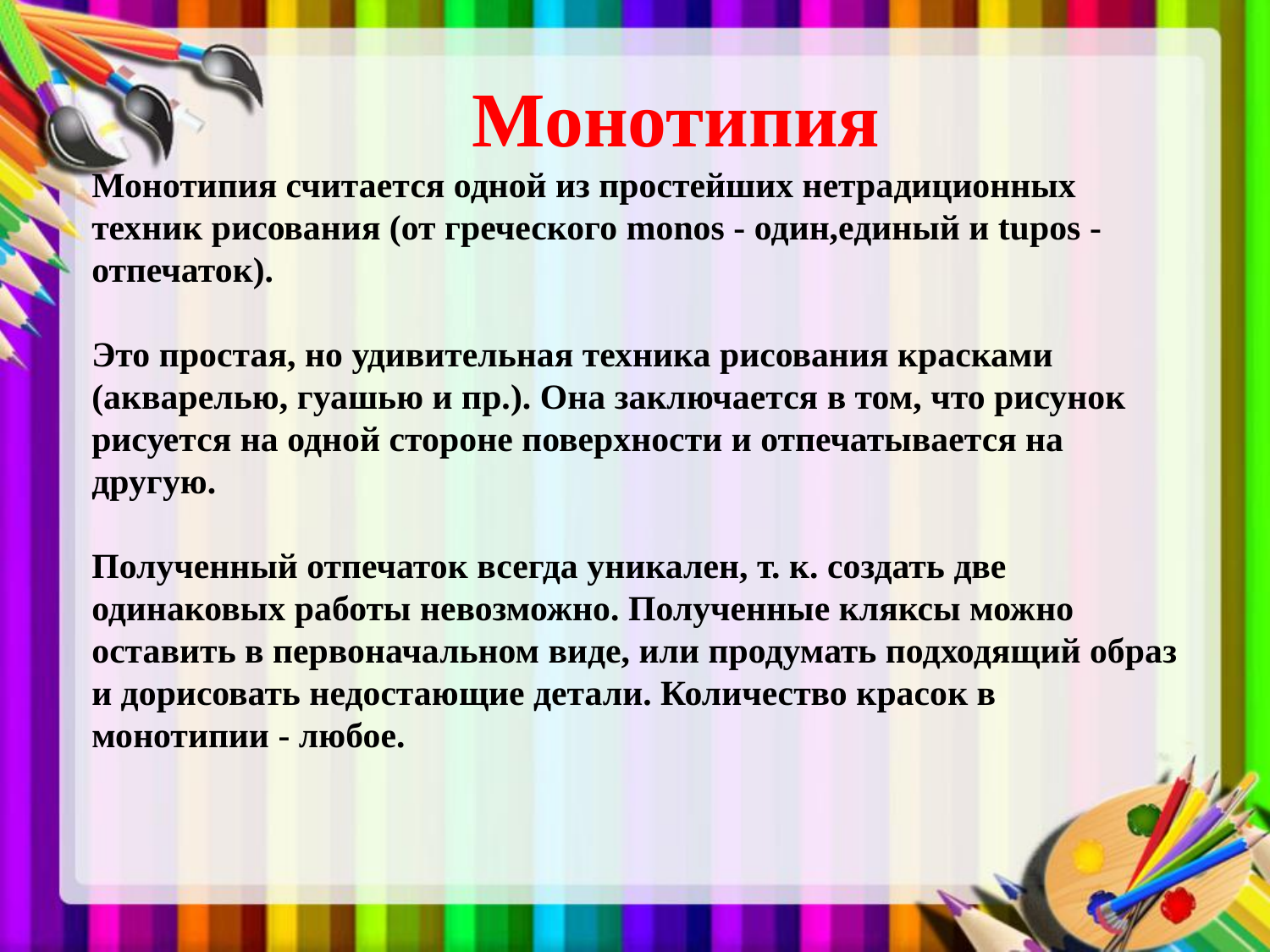

# Монотипия
Монотипия считается одной из простейших нетрадиционных техник рисования (от греческого monos - один,единый и tupos - отпечаток).

Это простая, но удивительная техника рисования красками (акварелью, гуашью и пр.). Она заключается в том, что рисунок рисуется на одной стороне поверхности и отпечатывается на другую.

Полученный отпечаток всегда уникален, т. к. создать две одинаковых работы невозможно. Полученные кляксы можно оставить в первоначальном виде, или продумать подходящий образ и дорисовать недостающие детали. Количество красок в монотипии - любое.